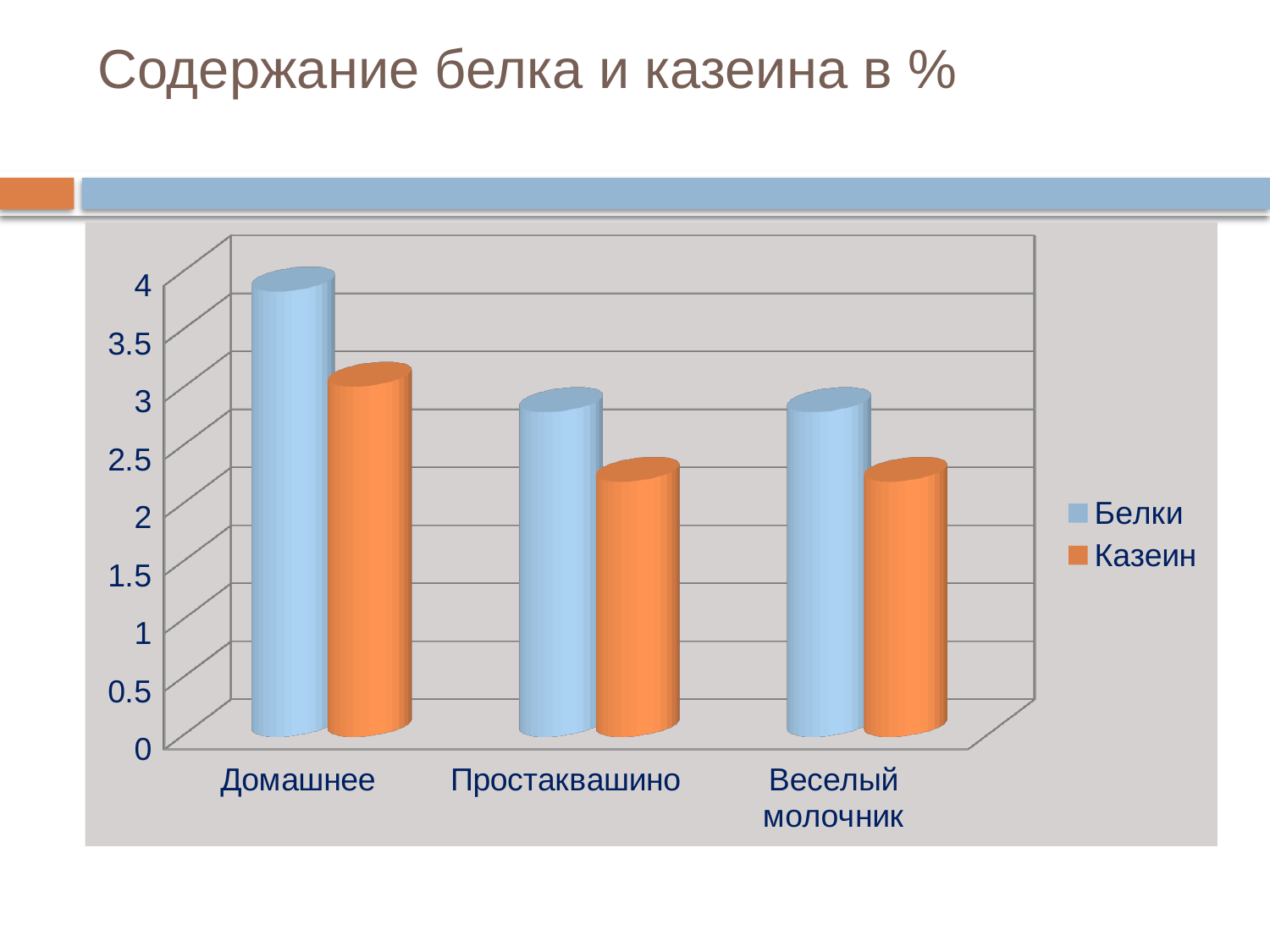

# Содержание белка и казеина в %

[unsupported chart]